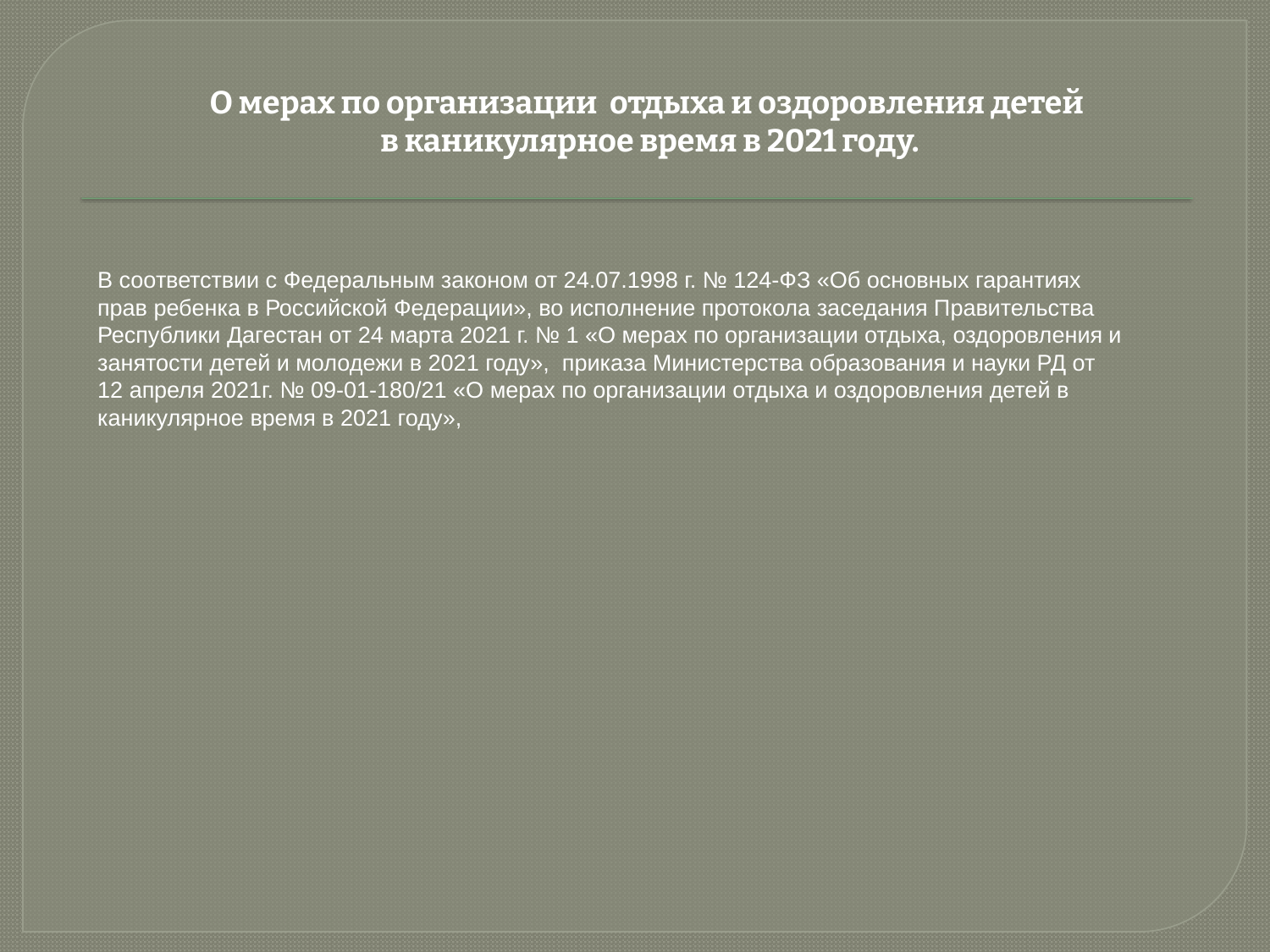

О мерах по организации  отдыха и оздоровления детей
в каникулярное время в 2021 году.
В соответствии с Федеральным законом от 24.07.1998 г. № 124-ФЗ «Об основных гарантиях прав ребенка в Российской Федерации», во исполнение протокола заседания Правительства Республики Дагестан от 24 марта 2021 г. № 1 «О мерах по организации отдыха, оздоровления и занятости детей и молодежи в 2021 году»,  приказа Министерства образования и науки РД от 12 апреля 2021г. № 09-01-180/21 «О мерах по организации отдыха и оздоровления детей в каникулярное время в 2021 году»,